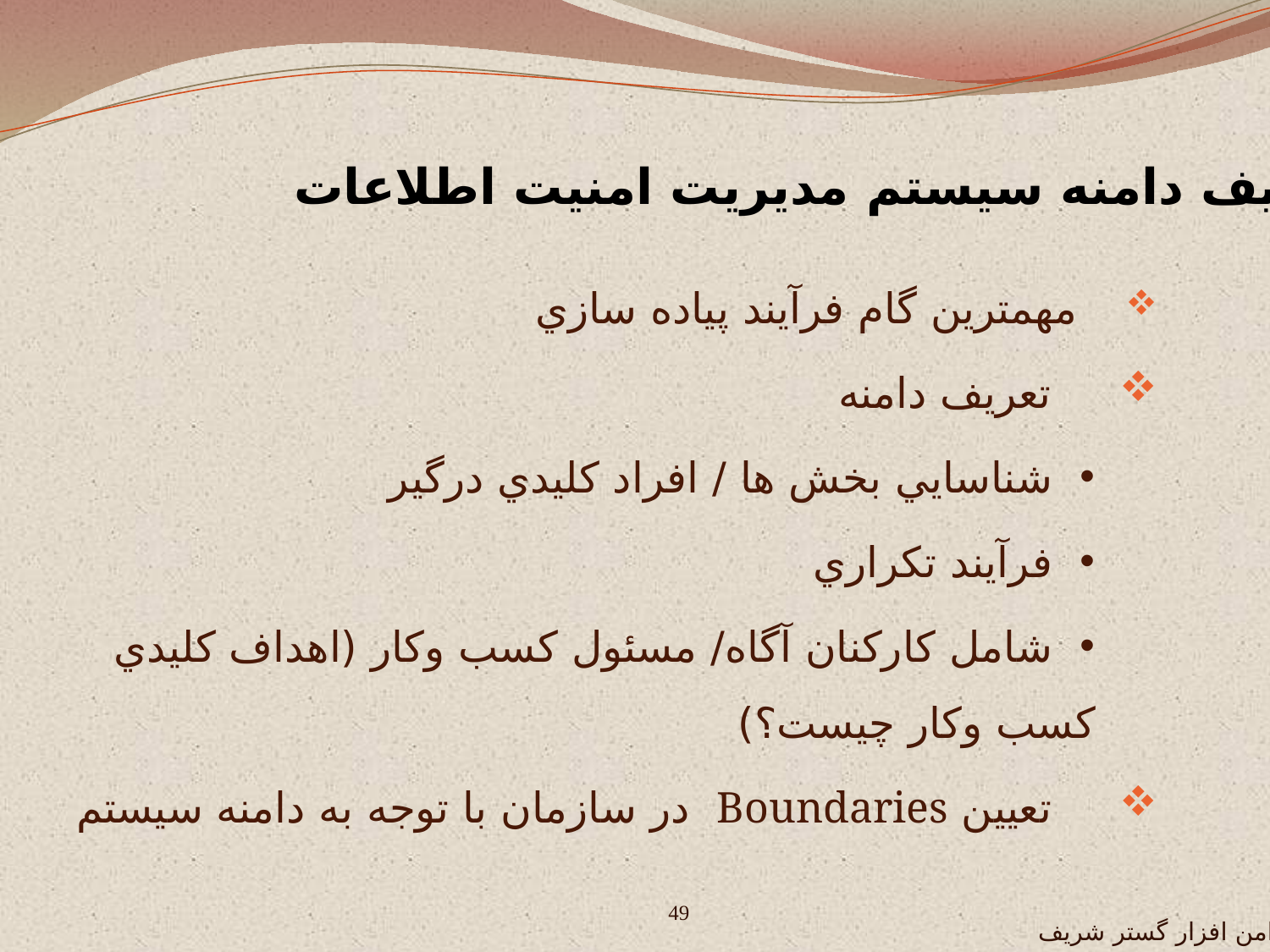

تعريف دامنه سيستم مديريت امنيت اطلاعات

     مهمترين گام فرآيند پياده سازي
     تعريف دامنه
  شناسايي بخش ها / افراد کليدي درگير
  فرآيند تکراري
  شامل کارکنان آگاه/ مسئول کسب وکار (اهداف کليدي کسب وکار چيست؟)
     تعيين Boundaries  در سازمان با توجه به دامنه سيستم